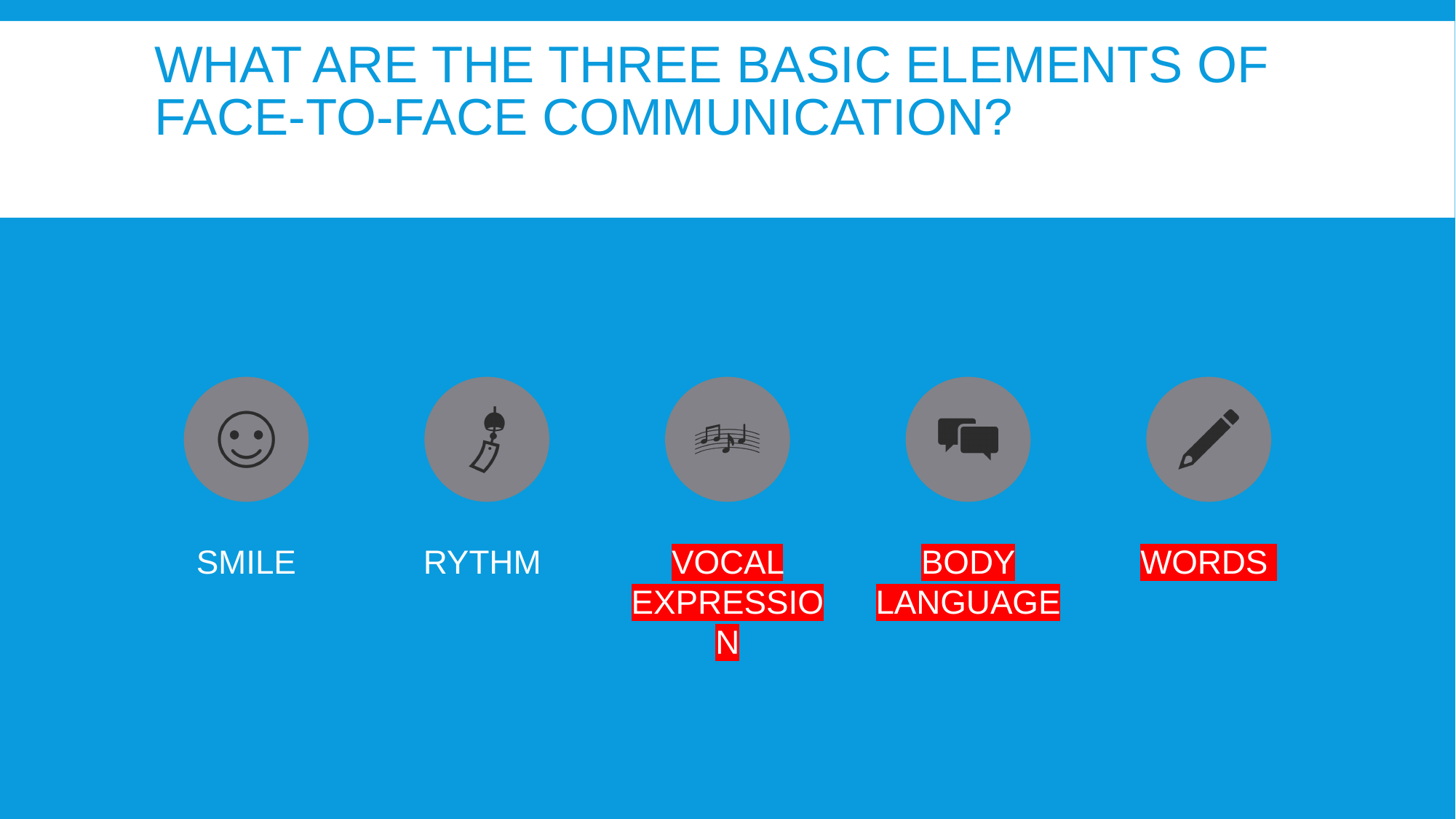

# What are the three basic elements of face-to-face communication?
Smile
Rythm
Vocal Expression
Body Language
Words